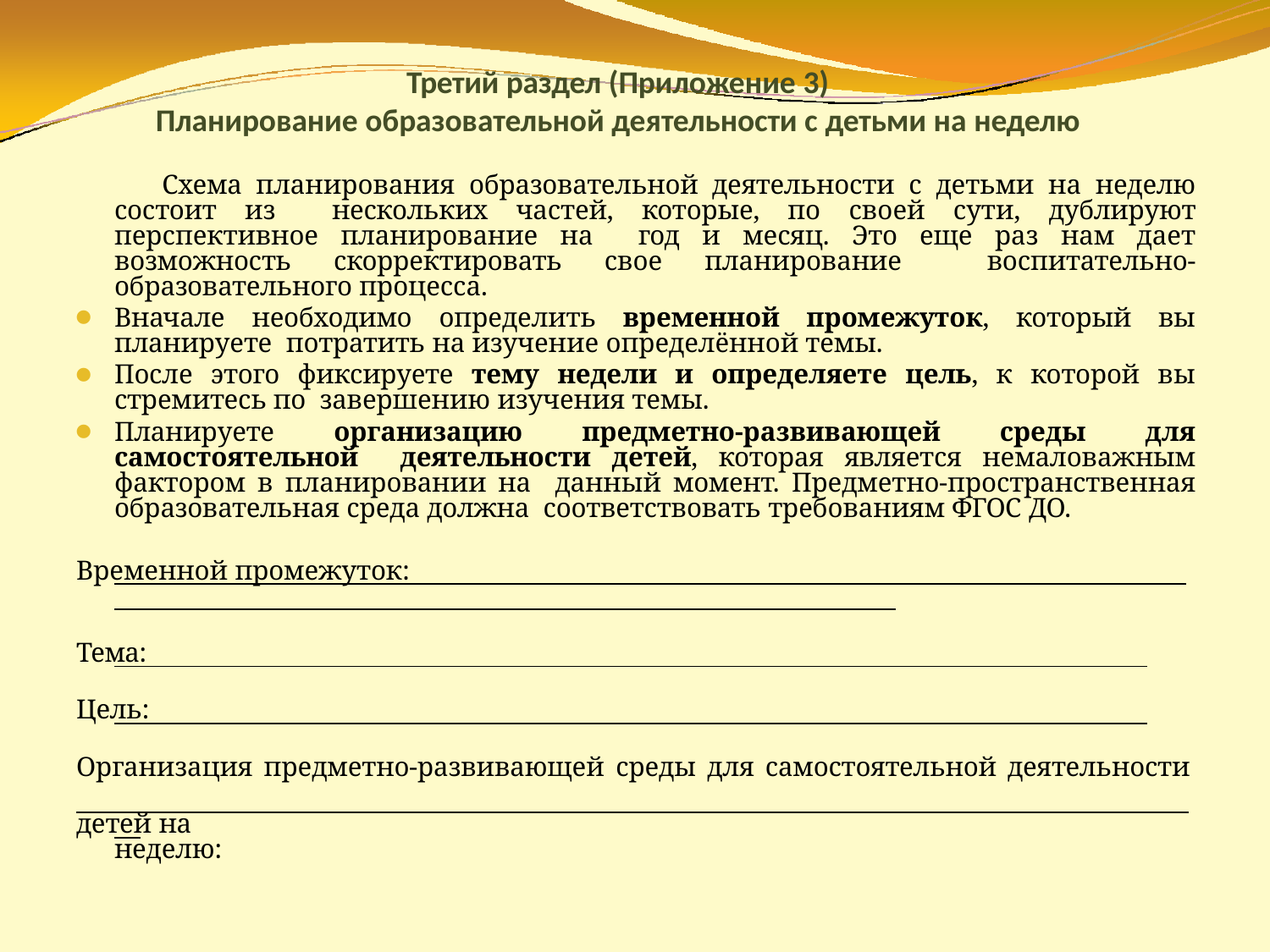

# Третий раздел (Приложение 3)
Планирование образовательной деятельности с детьми на неделю
Схема планирования образовательной деятельности с детьми на неделю состоит из  нескольких частей, которые, по своей сути, дублируют перспективное планирование на  год и месяц. Это еще раз нам дает возможность скорректировать свое планирование  воспитательно-образовательного процесса.
Вначале необходимо определить временной промежуток, который вы планируете  потратить на изучение определённой темы.
После этого фиксируете тему недели и определяете цель, к которой вы стремитесь по  завершению изучения темы.
Планируете организацию предметно-развивающей среды для самостоятельной  деятельности детей, которая является немаловажным фактором в планировании на  данный момент. Предметно-пространственная образовательная среда должна  соответствовать требованиям ФГОС ДО.

Временной промежуток:

Тема: 	 Цель: 	 Организация предметно-развивающей среды для самостоятельной деятельности детей на
неделю: